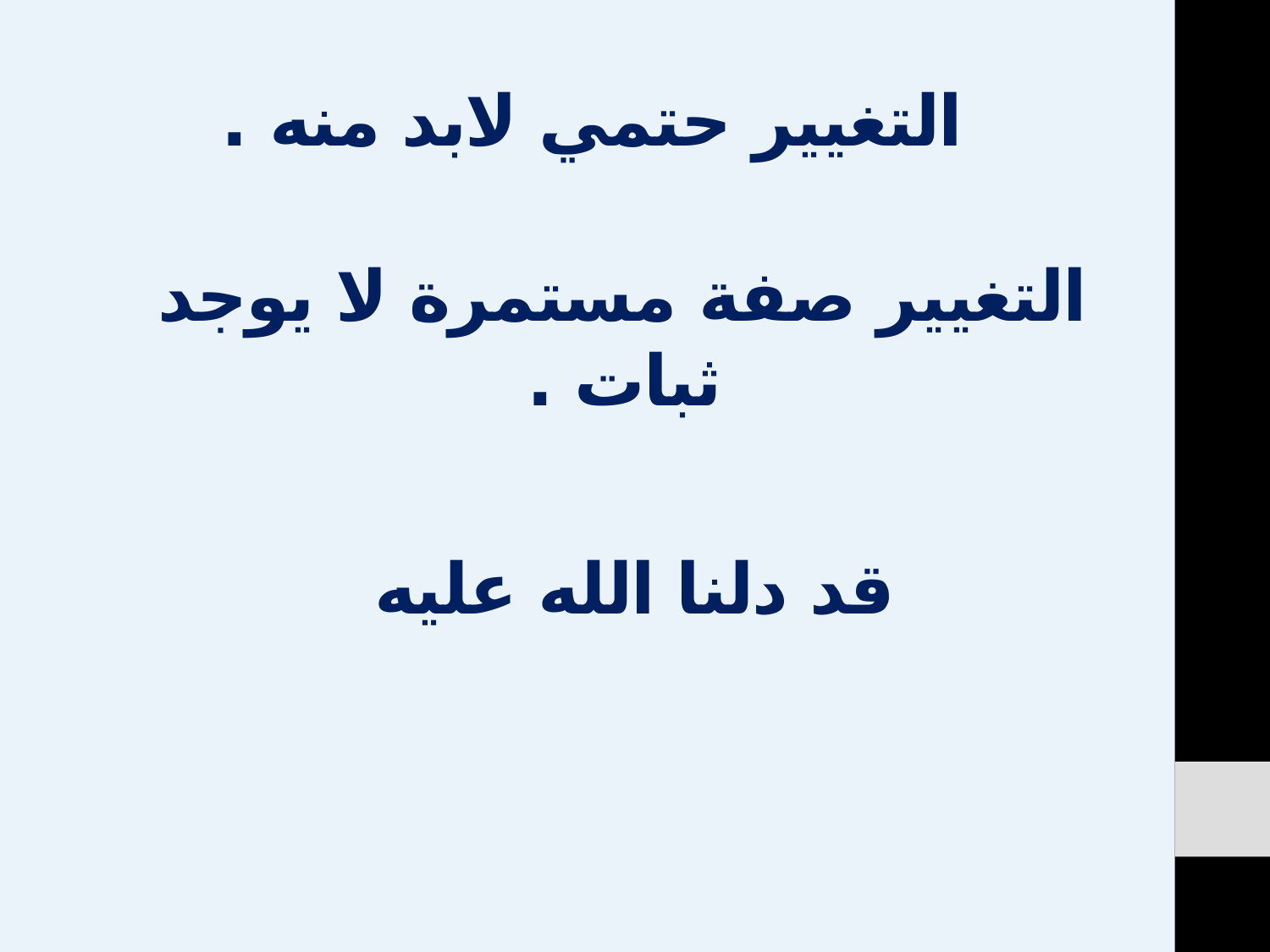

# التغيير حتمي لابد منه .
التغيير صفة مستمرة لا يوجد ثبات .
قد دلنا الله عليه